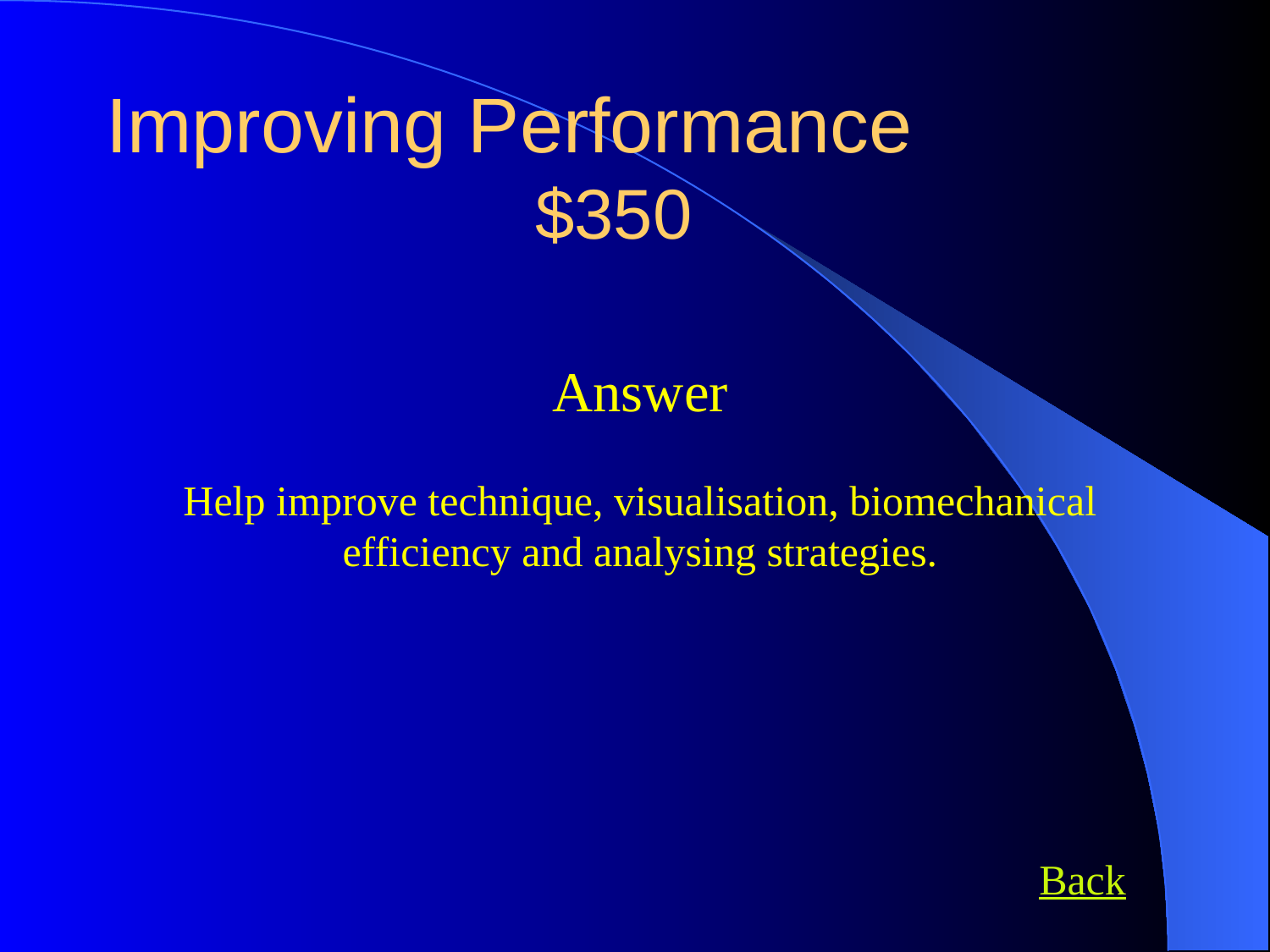

Improving Performance 		$350
Answer

Help improve technique, visualisation, biomechanical efficiency and analysing strategies.

Back